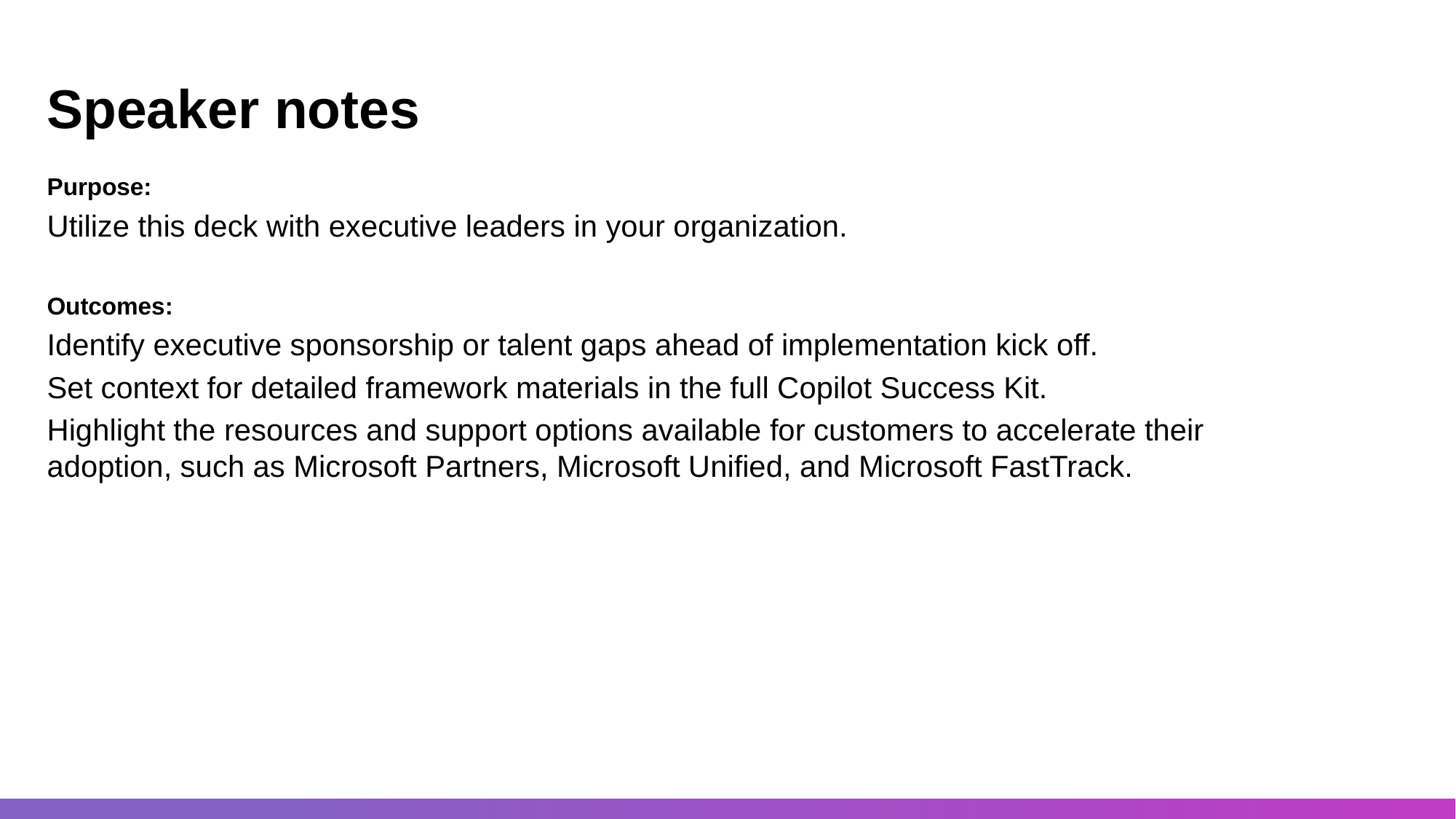

# Speaker notes
Purpose:
Utilize this deck with executive leaders in your organization.

Outcomes:
Identify executive sponsorship or talent gaps ahead of implementation kick off.
Set context for detailed framework materials in the full Copilot Success Kit.
Highlight the resources and support options available for customers to accelerate their adoption, such as Microsoft Partners, Microsoft Unified, and Microsoft FastTrack.
v2; Mar 2024